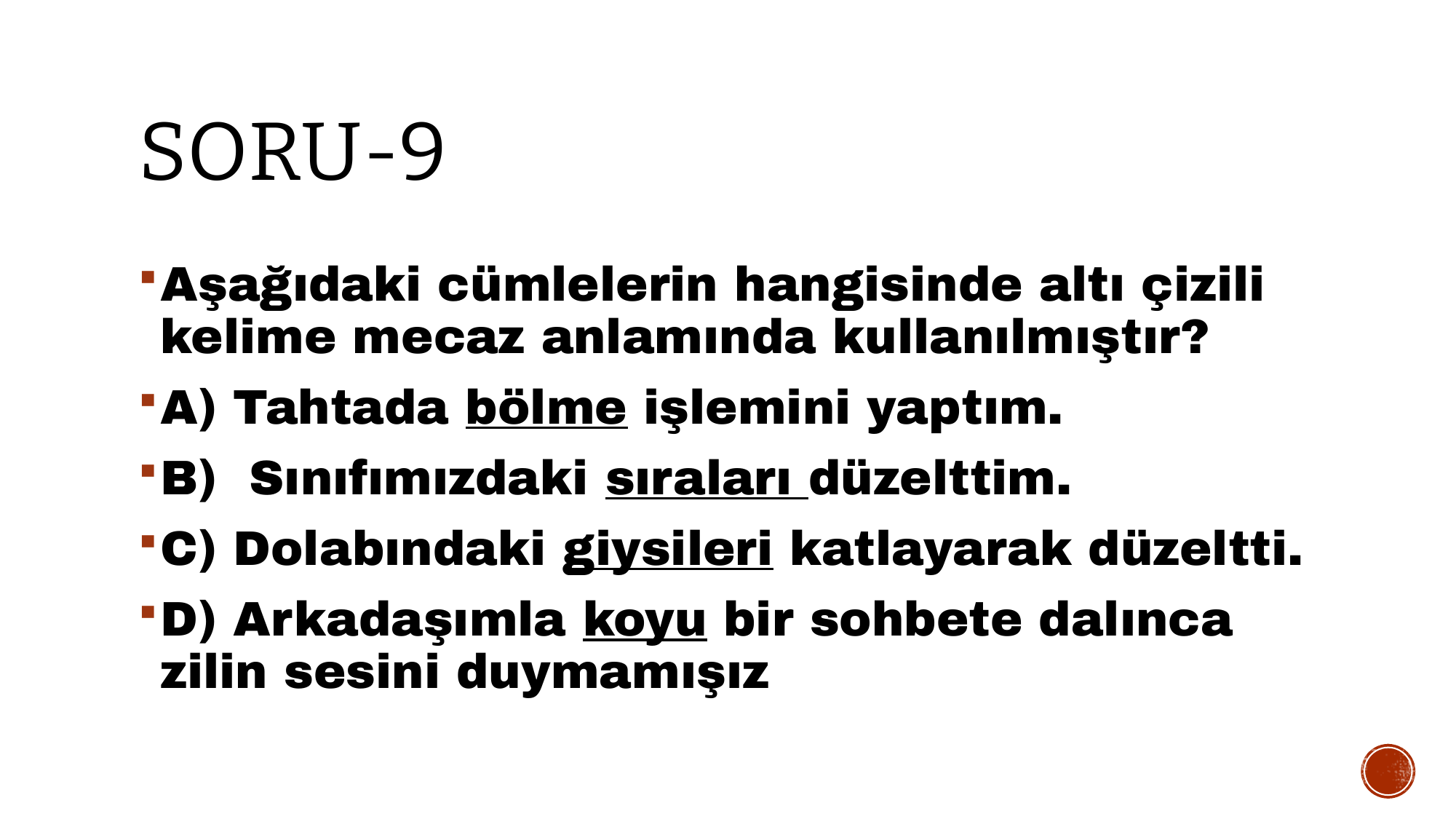

# Soru-9
Aşağıdaki cümlelerin hangisinde altı çizili kelime mecaz anlamında kullanılmıştır?
A) Tahtada bölme işlemini yaptım.
B)  Sınıfımızdaki sıraları düzelttim.
C) Dolabındaki giysileri katlayarak düzeltti.
D) Arkadaşımla koyu bir sohbete dalınca zilin sesini duymamışız